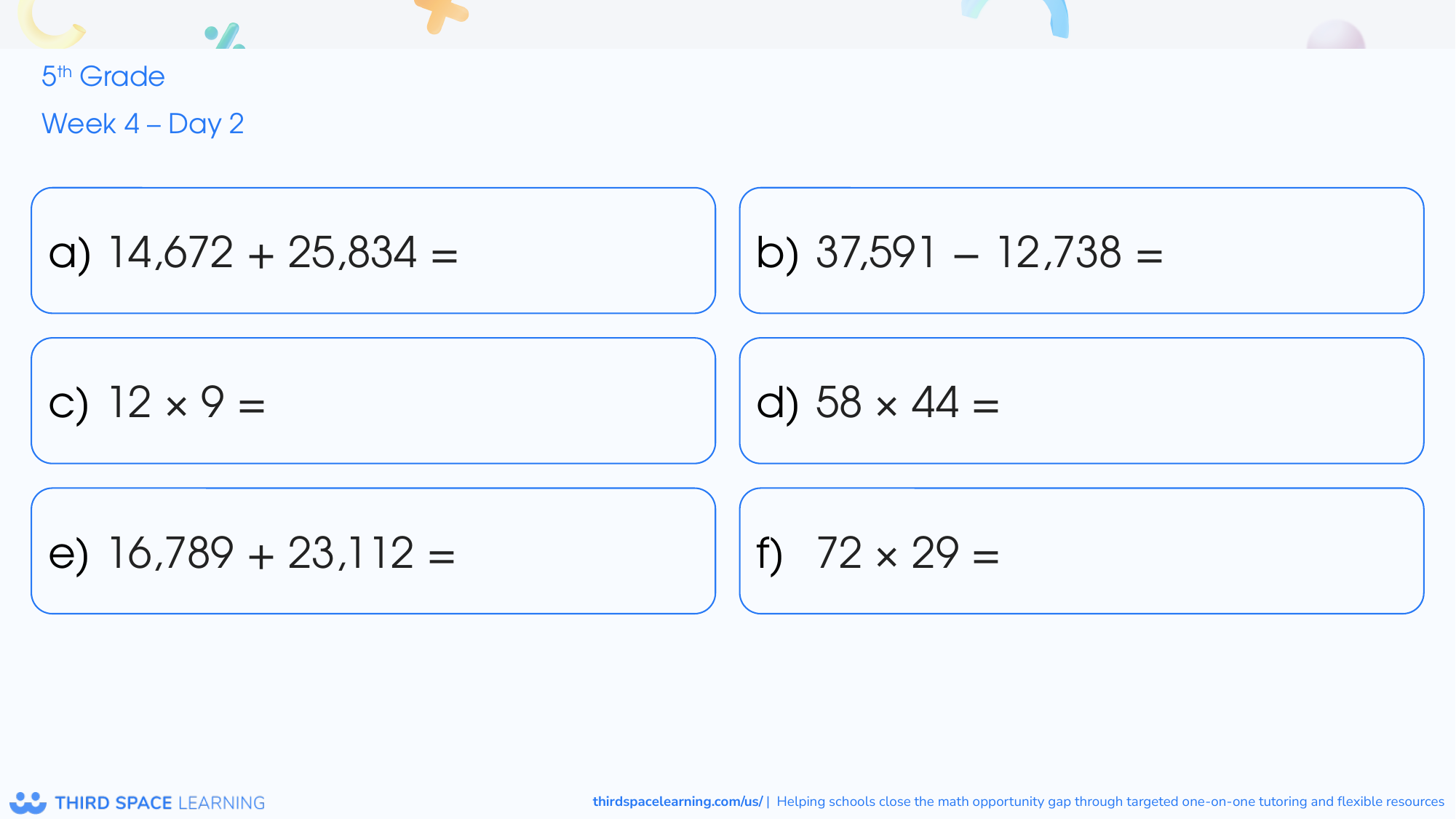

5th Grade
Week 4 – Day 2
14,672 + 25,834 =
37,591 − 12,738 =
12 × 9 =
58 × 44 =
16,789 + 23,112 =
72 × 29 =